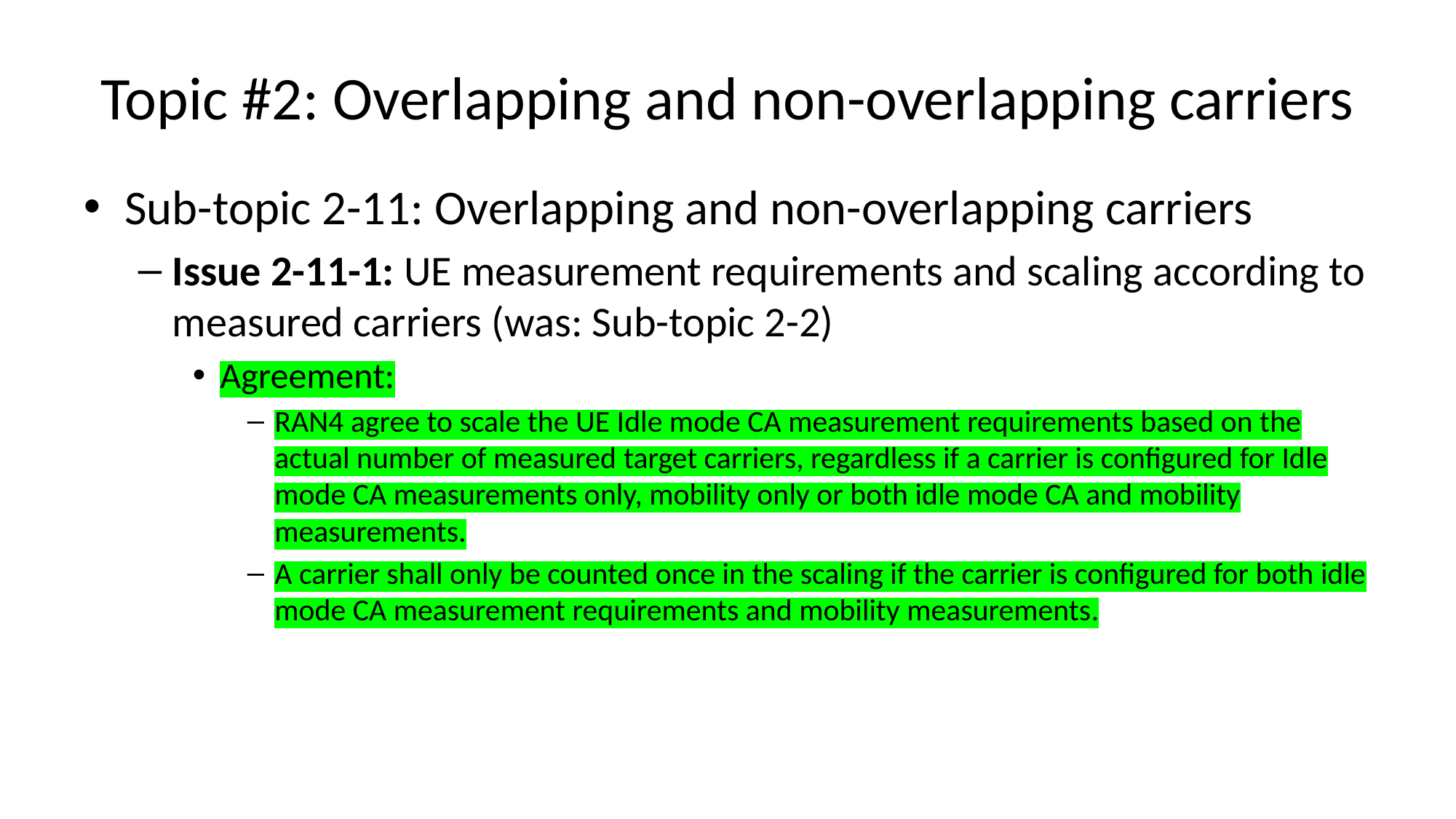

# Topic #2: Overlapping and non-overlapping carriers
Sub-topic 2-11: Overlapping and non-overlapping carriers
Issue 2-11-1: UE measurement requirements and scaling according to measured carriers (was: Sub-topic 2-2)
Agreement:
RAN4 agree to scale the UE Idle mode CA measurement requirements based on the actual number of measured target carriers, regardless if a carrier is configured for Idle mode CA measurements only, mobility only or both idle mode CA and mobility measurements.
A carrier shall only be counted once in the scaling if the carrier is configured for both idle mode CA measurement requirements and mobility measurements.